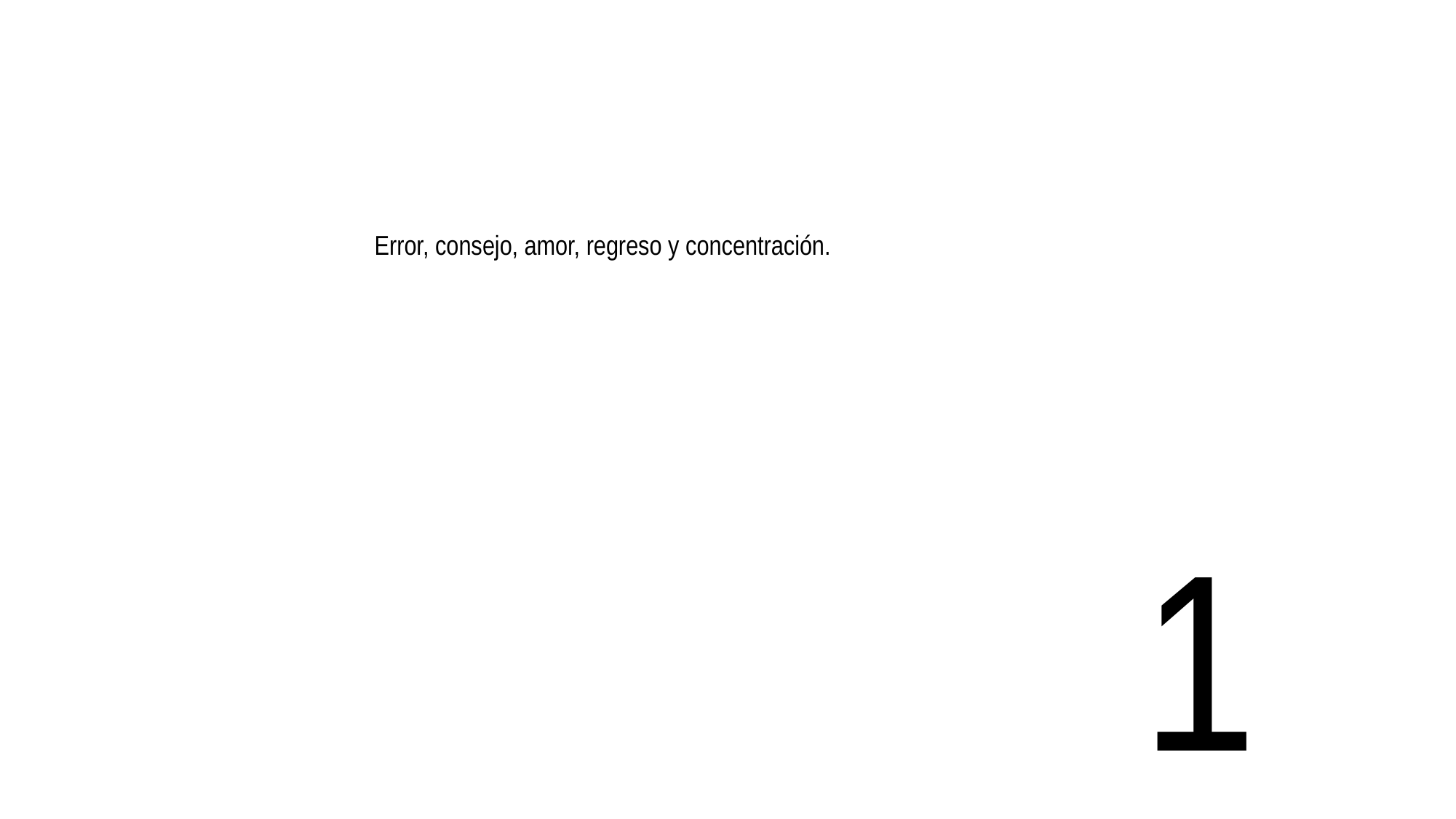

Error, consejo, amor, regreso y concentración.
1